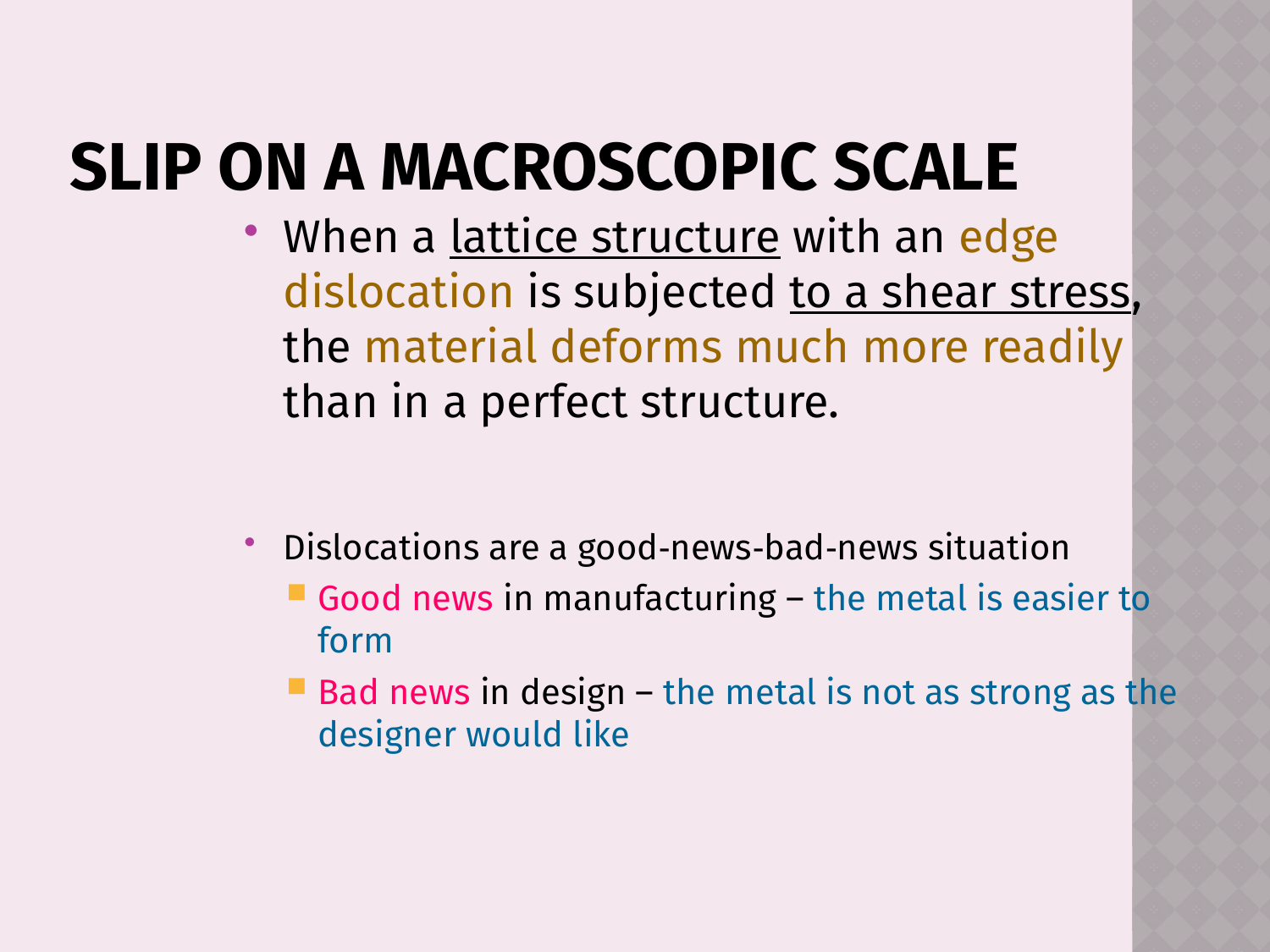

# Slip on a Macroscopic Scale
When a lattice structure with an edge dislocation is subjected to a shear stress, the material deforms much more readily than in a perfect structure.

Dislocations are a good‑news‑bad‑news situation
Good news in manufacturing – the metal is easier to form
Bad news in design – the metal is not as strong as the designer would like